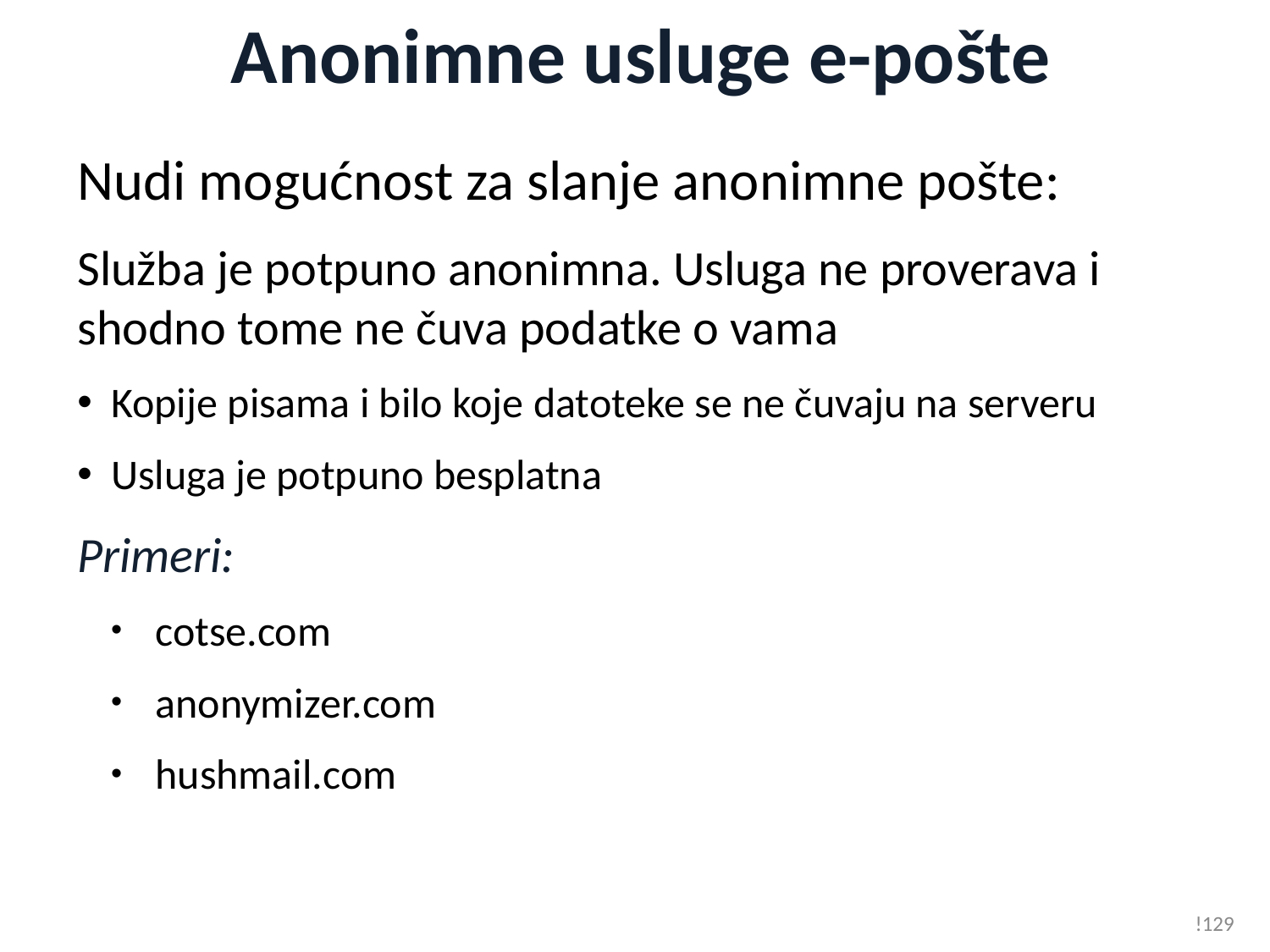

# Anonimne usluge e-pošte
Nudi mogućnost za slanje anonimne pošte:
Služba je potpuno anonimna. Usluga ne proverava i shodno tome ne čuva podatke o vama
  Kopije pisama i bilo koje datoteke se ne čuvaju na serveru
  Usluga je potpuno besplatna
Primeri:
  cotse.com
  anonymizer.com
  hushmail.com
!129